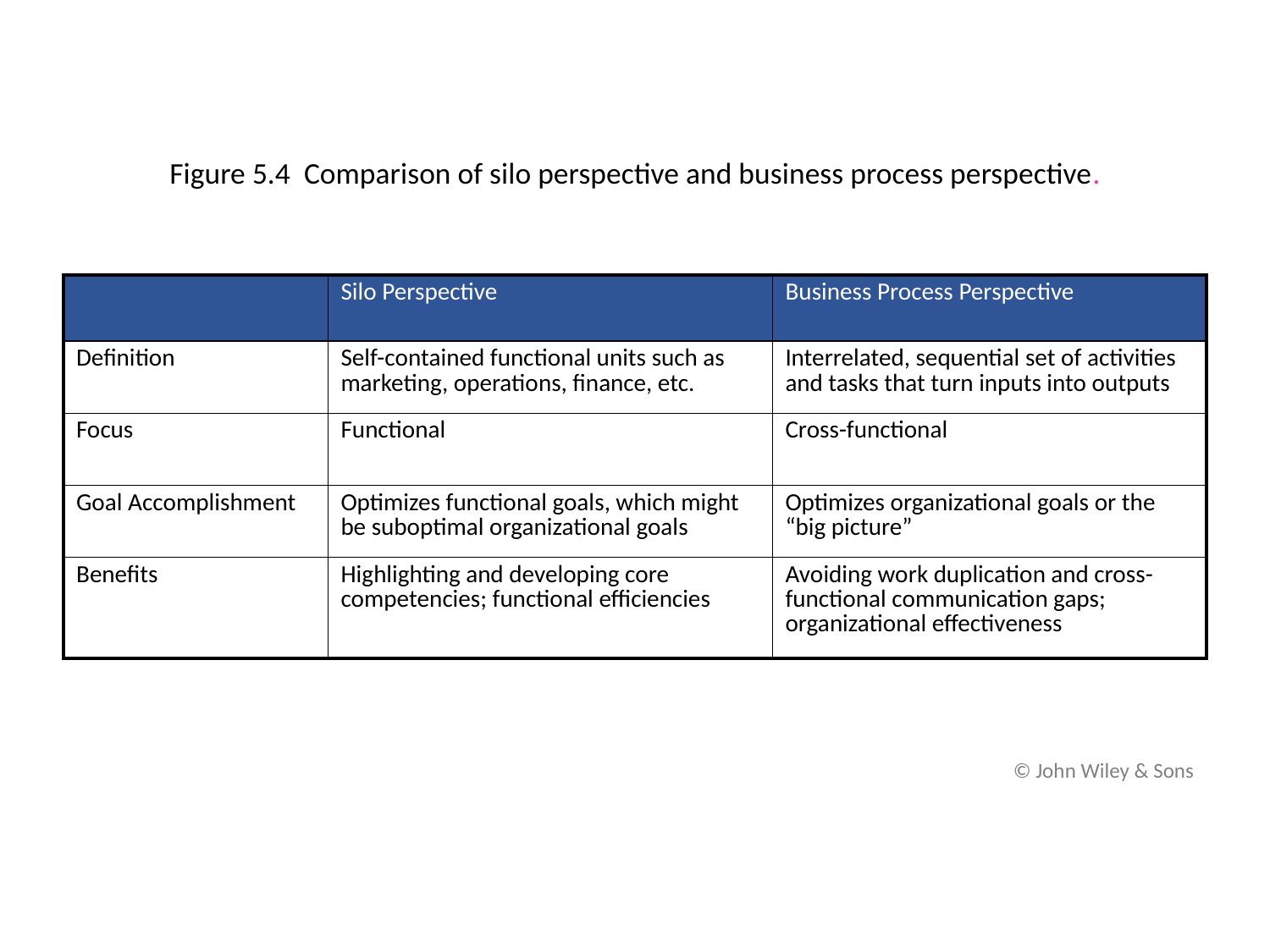

Figure 5.4  Comparison of silo perspective and business process perspective.
|  | Silo Perspective | Business Process Perspective |
| --- | --- | --- |
| Definition | Self-contained functional units such as marketing, operations, finance, etc. | Interrelated, sequential set of activities and tasks that turn inputs into outputs |
| Focus | Functional | Cross-functional |
| Goal Accomplishment | Optimizes functional goals, which might be suboptimal organizational goals | Optimizes organizational goals or the “big picture” |
| Benefits | Highlighting and developing core competencies; functional efficiencies | Avoiding work duplication and cross-functional communication gaps; organizational effectiveness |
© John Wiley & Sons